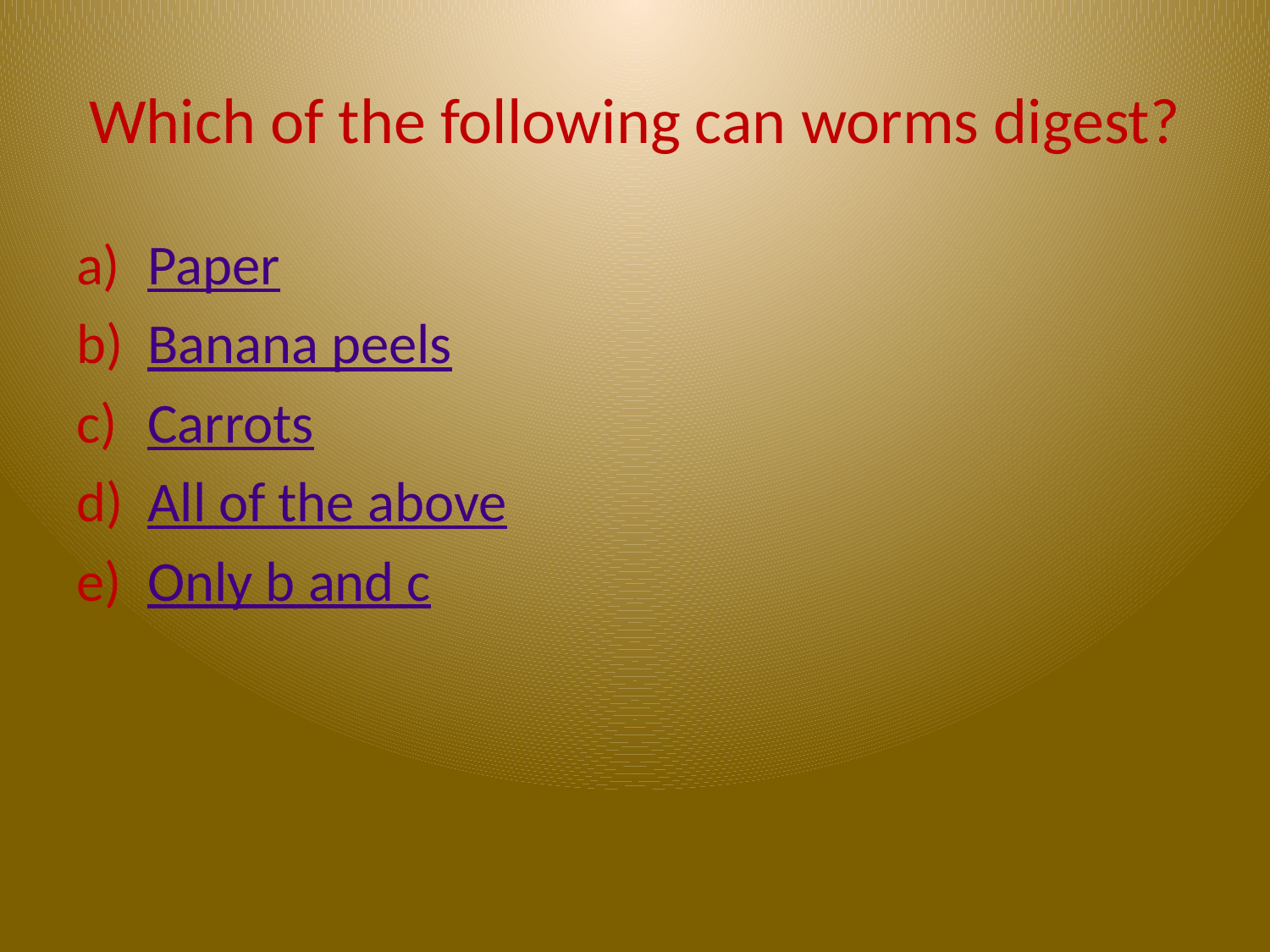

# Which of the following can worms digest?
Paper
Banana peels
Carrots
All of the above
Only b and c